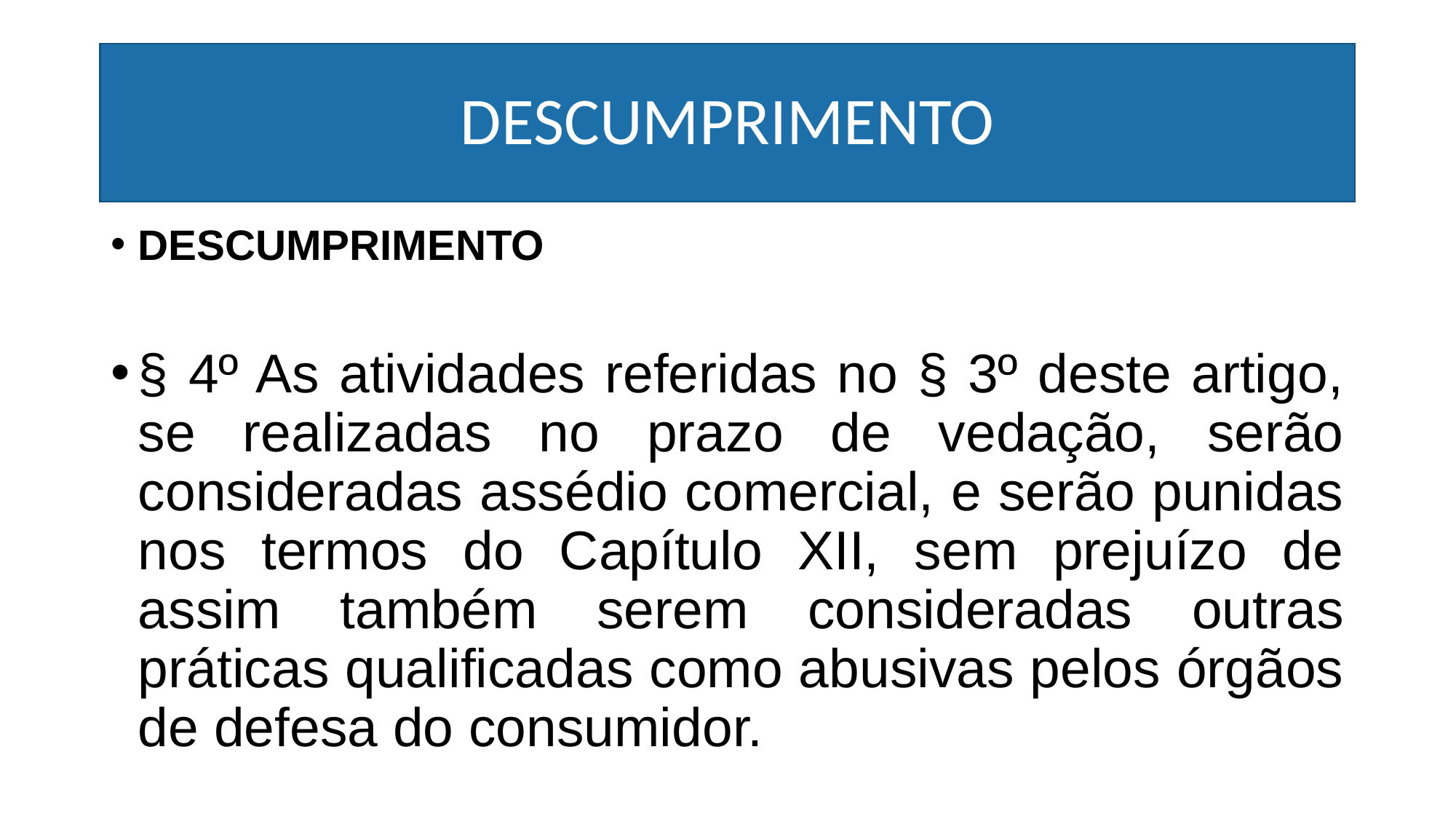

# DESCUMPRIMENTO
DESCUMPRIMENTO

§ 4º As atividades referidas no § 3º deste artigo, se realizadas no prazo de vedação, serão consideradas assédio comercial, e serão punidas nos termos do Capítulo XII, sem prejuízo de assim também serem consideradas outras práticas qualificadas como abusivas pelos órgãos de defesa do consumidor.